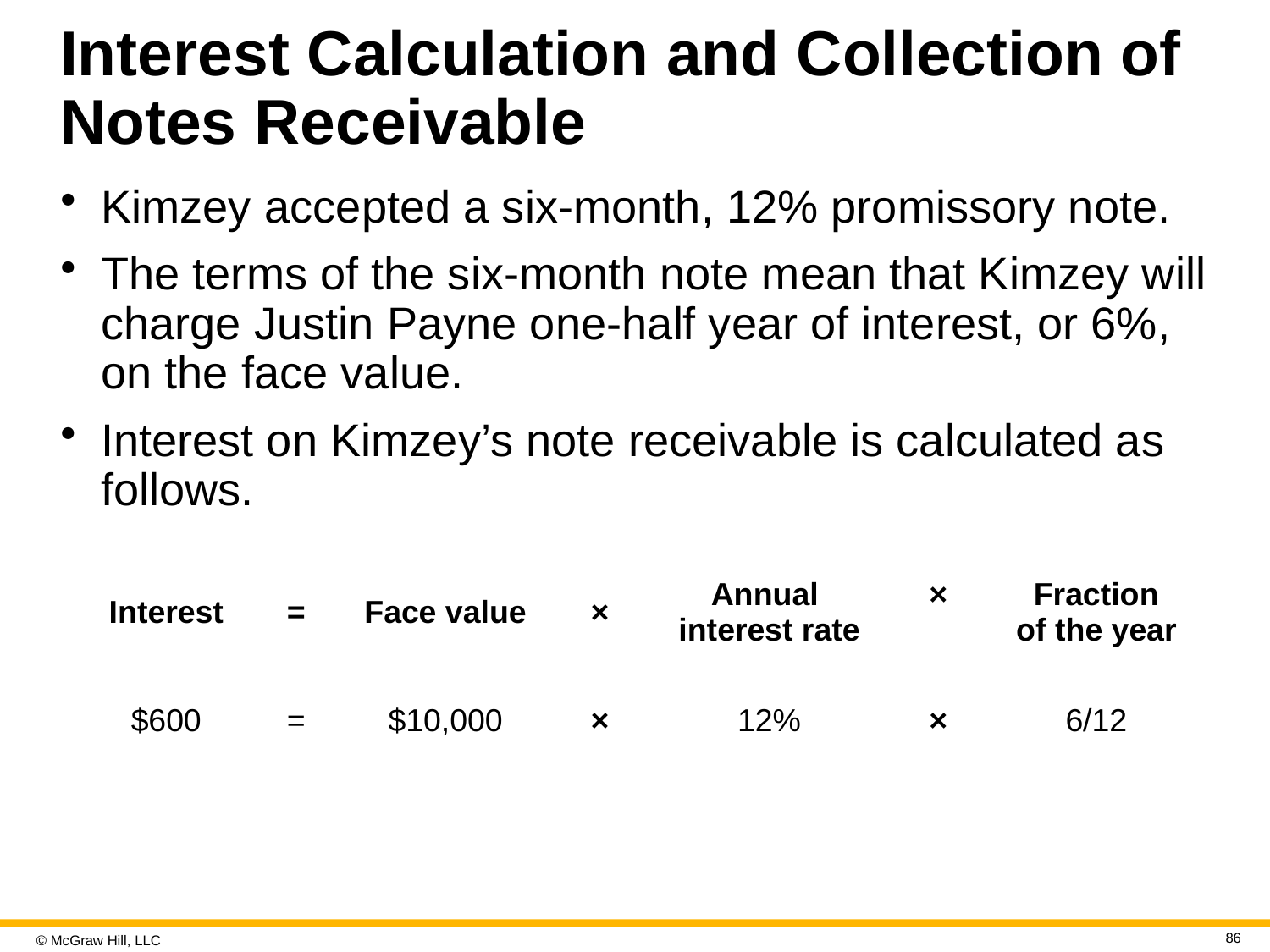

# Interest Calculation and Collection of Notes Receivable
Kimzey accepted a six-month, 12% promissory note.
The terms of the six-month note mean that Kimzey will charge Justin Payne one-half year of interest, or 6%, on the face value.
Interest on Kimzey’s note receivable is calculated as follows.
| Interest | = | Face value | × | Annual interest rate | × | Fraction of the year |
| --- | --- | --- | --- | --- | --- | --- |
| $600 | = | $10,000 | × | 12% | × | 6/12 |
86